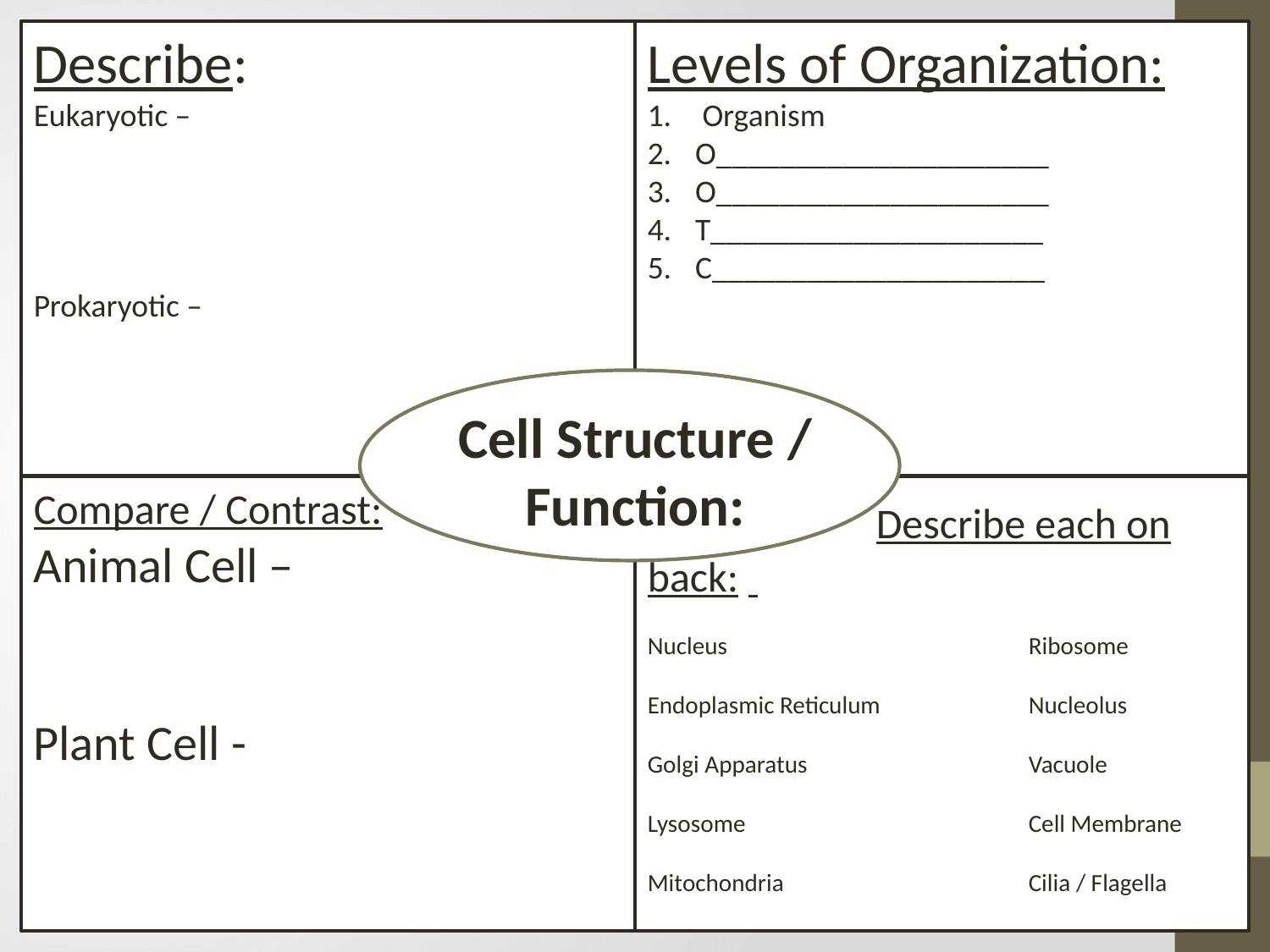

Describe:
Eukaryotic –

Prokaryotic –

Levels of Organization:
 Organism
O_____________________
O_____________________
T_____________________
C_____________________

Cell Structure / Function:

Compare / Contrast:
Animal Cell –

Plant Cell -

	        Describe each on back:

Nucleus			Ribosome

Endoplasmic Reticulum 		Nucleolus

Golgi Apparatus		Vacuole

Lysosome			Cell Membrane

Mitochondria		Cilia / Flagella